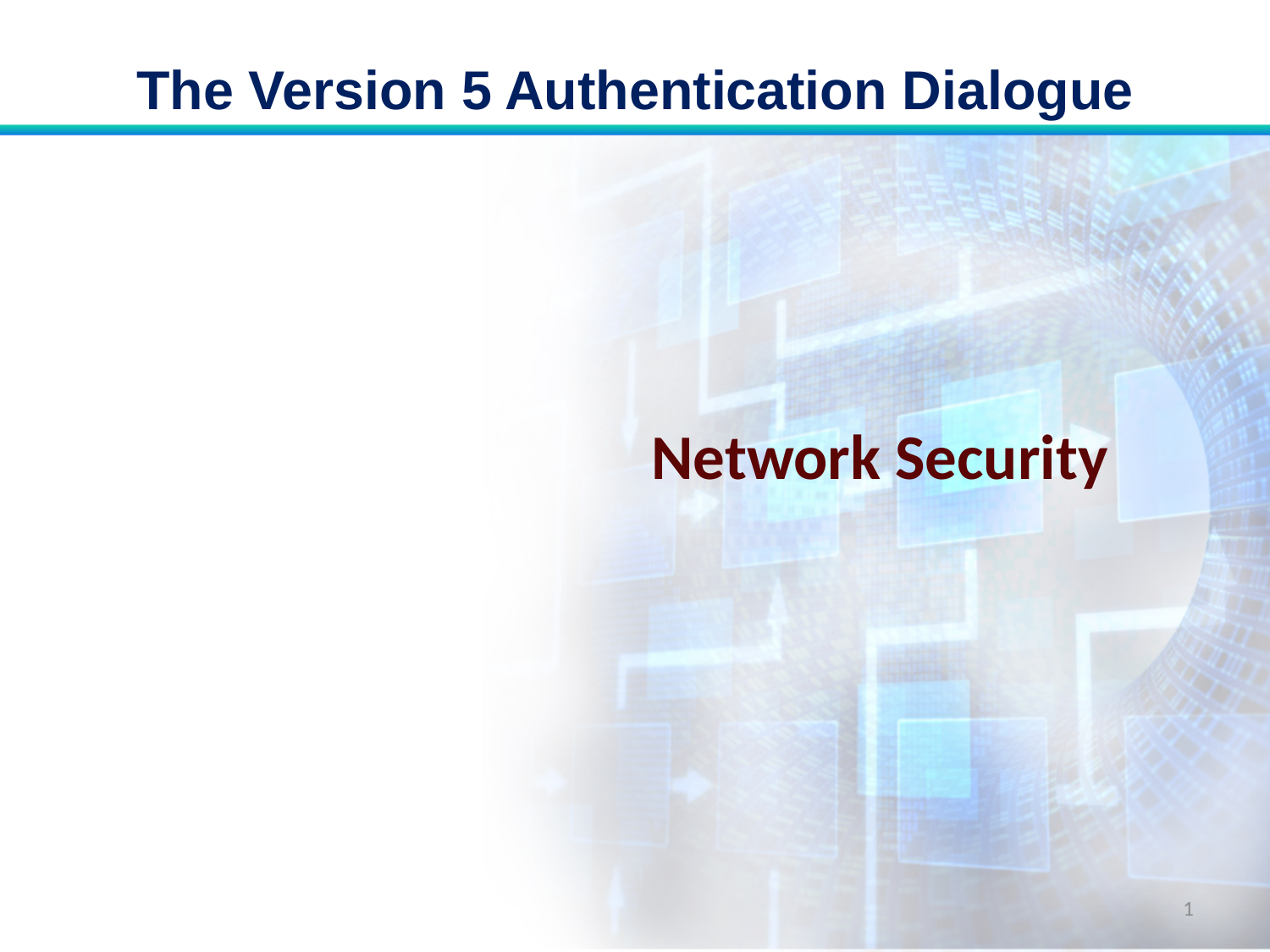

# The Version 5 Authentication Dialogue
Network Security
1